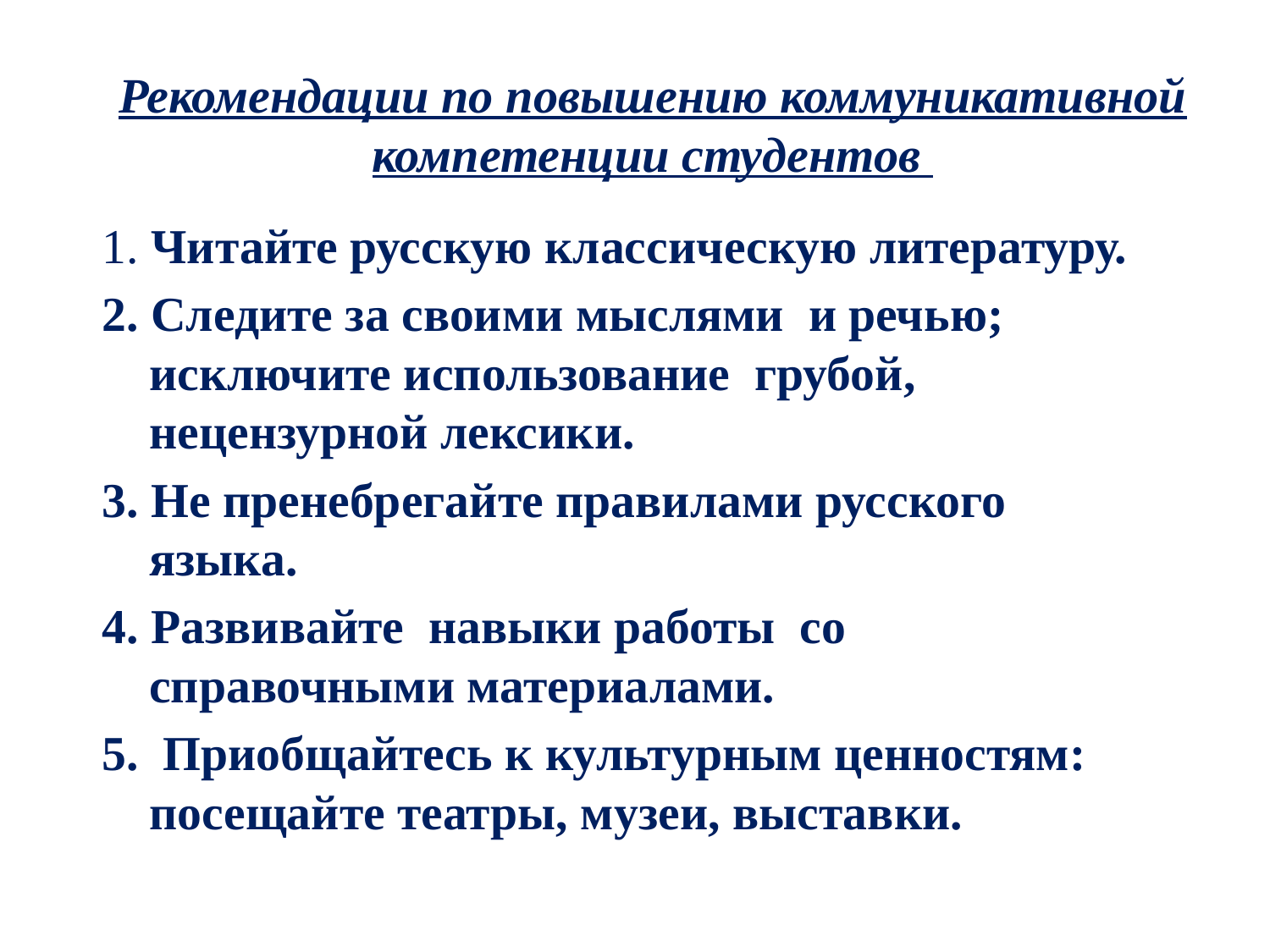

# Рекомендации по повышению коммуникативной компетенции студентов
1. Читайте русскую классическую литературу.
2. Следите за своими мыслями  и речью;  исключите использование  грубой, нецензурной лексики.
3. Не пренебрегайте правилами русского языка.
4. Развивайте  навыки работы  со справочными материалами.
5.  Приобщайтесь к культурным ценностям:  посещайте театры, музеи, выставки.